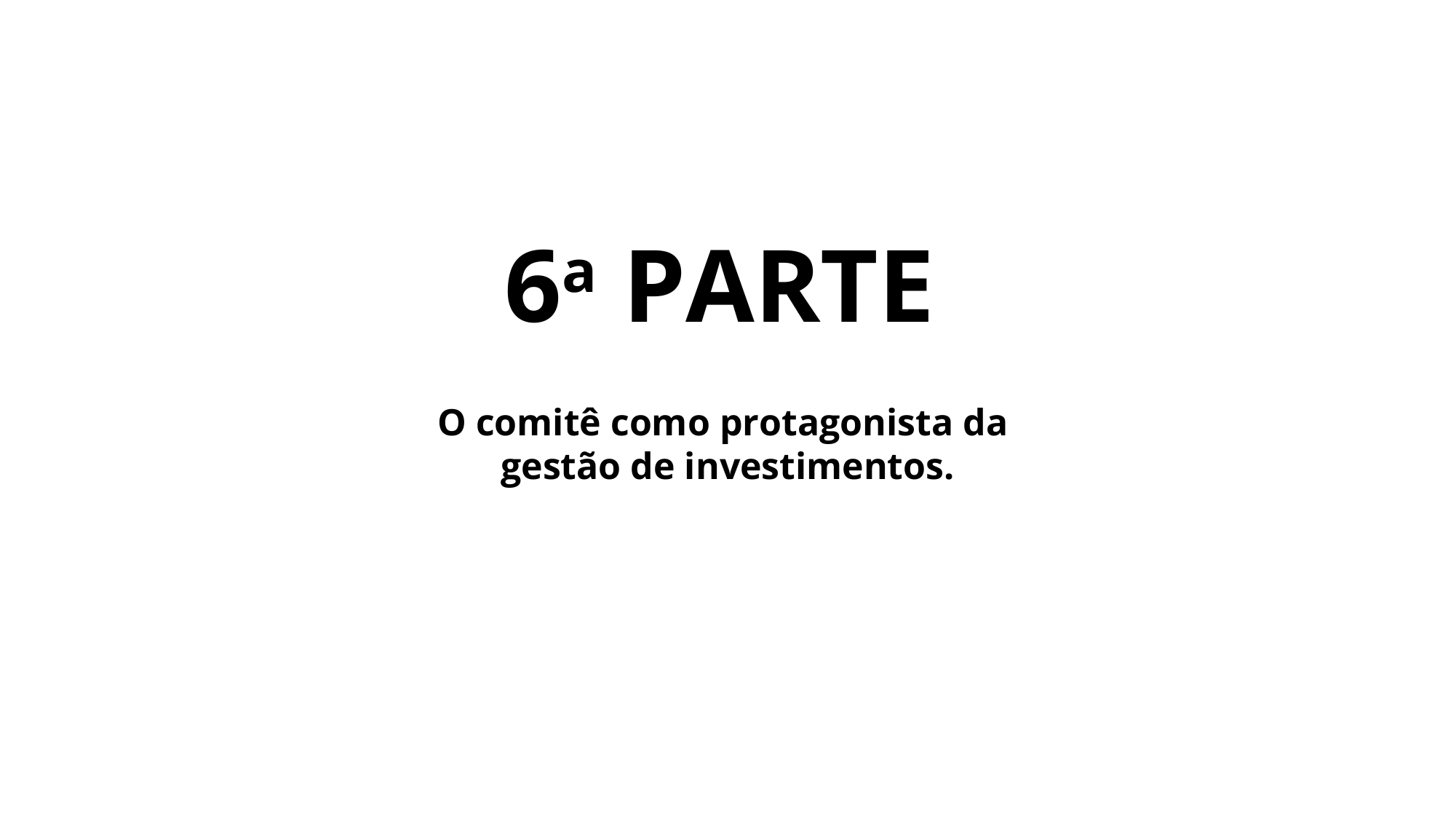

6a PARTE
O comitê como protagonista da
gestão de investimentos.